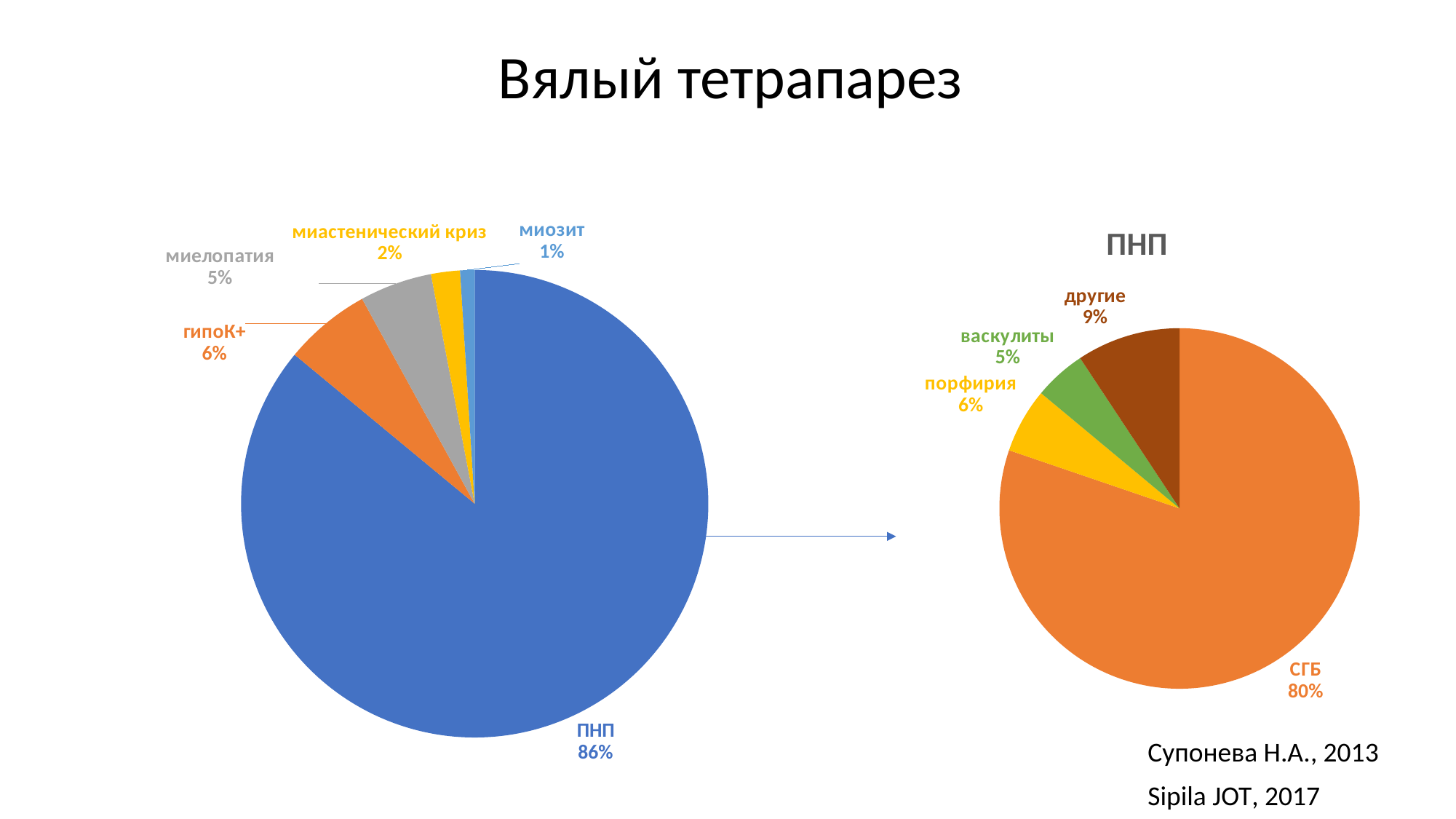

Вялый тетрапарез

### Chart:

| Category | ПНП |
|---|---|
| СГБ | 69.0 |
| порфирия | 5.0 |
| васкулиты | 4.0 |
| другие | 8.0 |

### Chart

| Category | вялый тетрапарез |
|---|---|
| ПНП | 86.0 |
| гипоК+ | 6.0 |
| миелопатия | 5.0 |
| миастенический криз | 2.0 |
| миозит | 1.0 |
Супонева Н.А., 2013
Sipila JOT, 2017